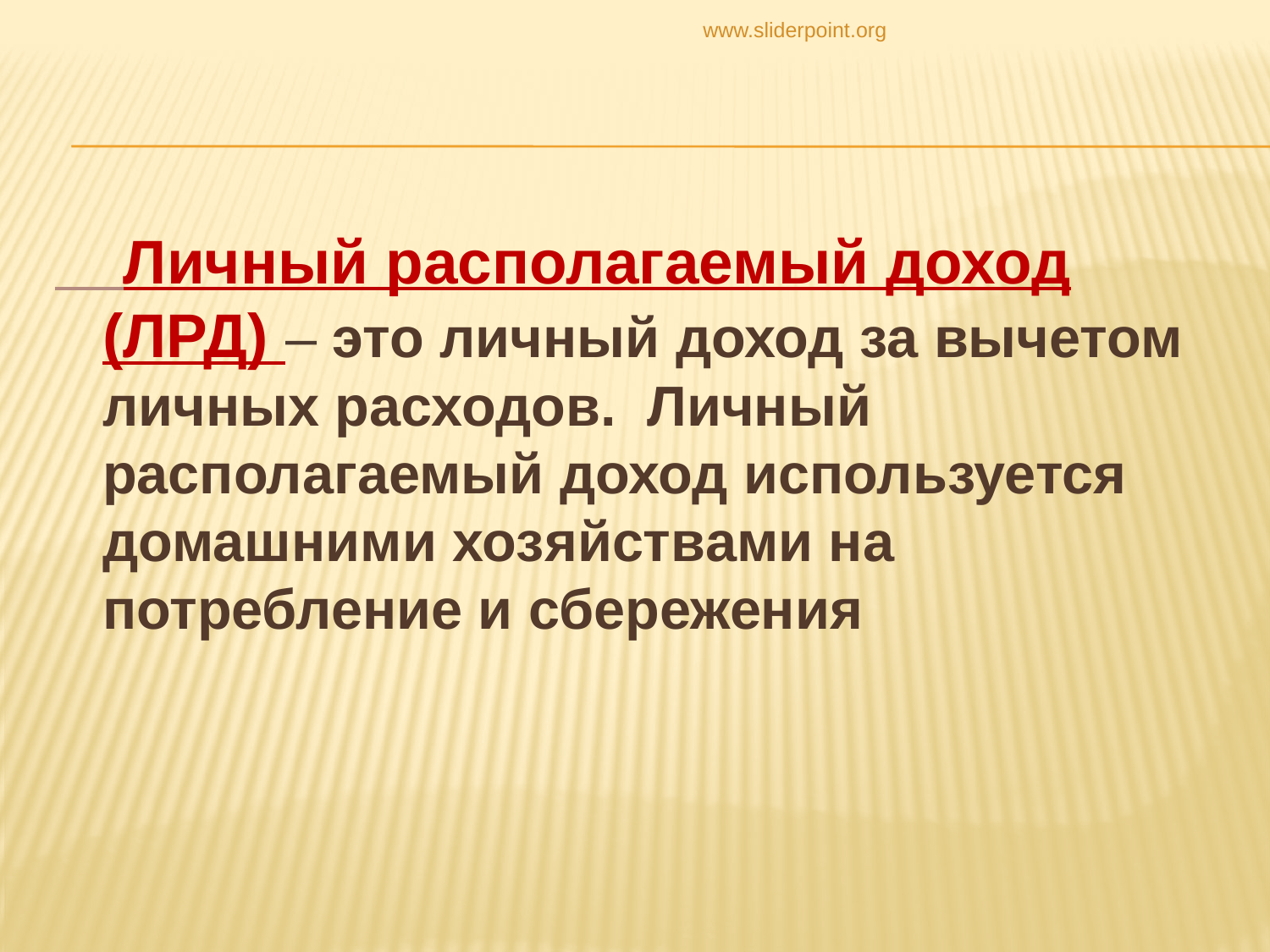

www.sliderpoint.org
    Личный располагаемый доход (ЛРД) – это личный доход за вычетом личных расходов.  Личный располагаемый доход используется домашними хозяйствами на потребление и сбережения